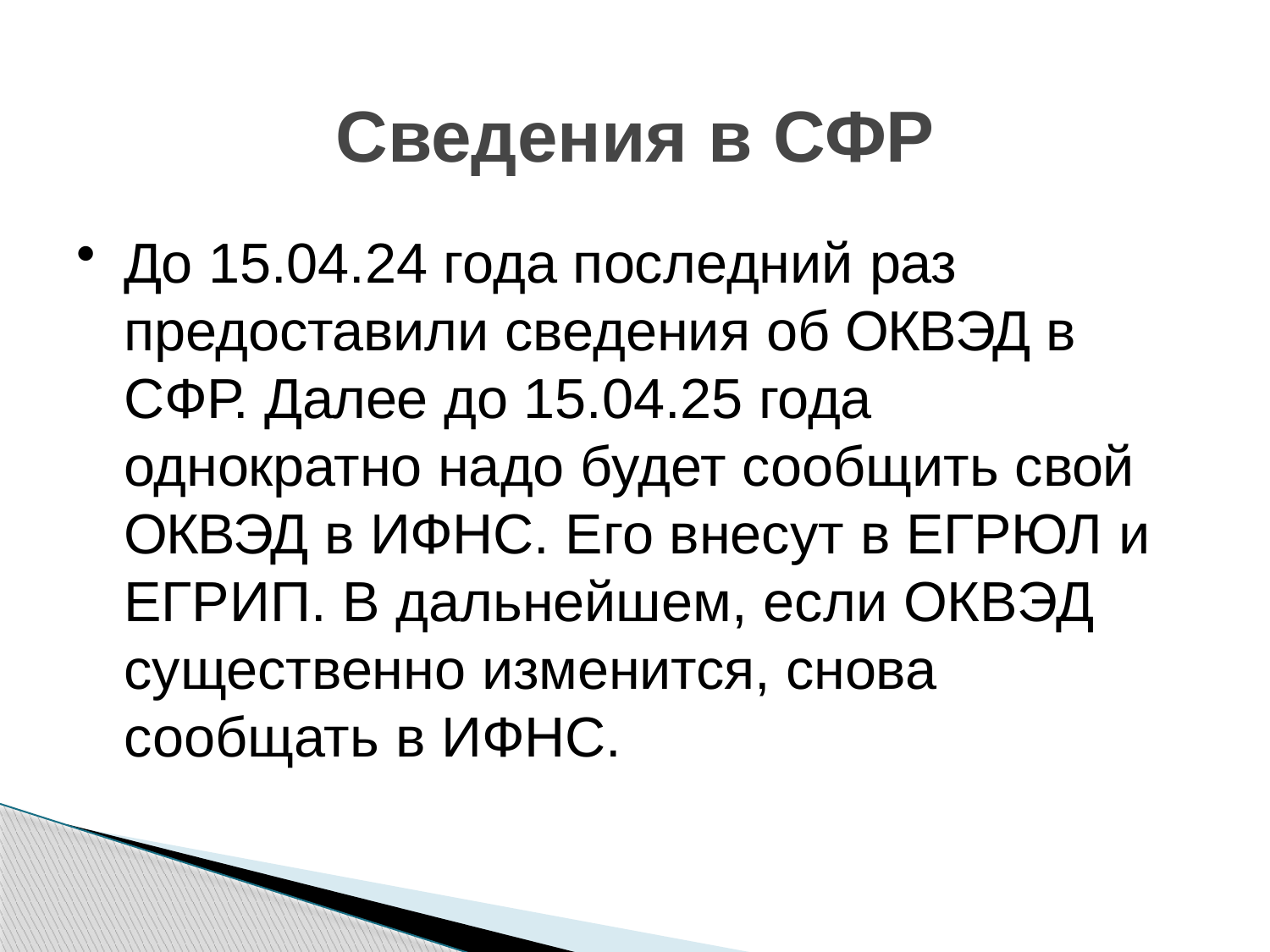

# Сведения в СФР
До 15.04.24 года последний раз предоставили сведения об ОКВЭД в СФР. Далее до 15.04.25 года однократно надо будет сообщить свой ОКВЭД в ИФНС. Его внесут в ЕГРЮЛ и ЕГРИП. В дальнейшем, если ОКВЭД существенно изменится, снова сообщать в ИФНС.